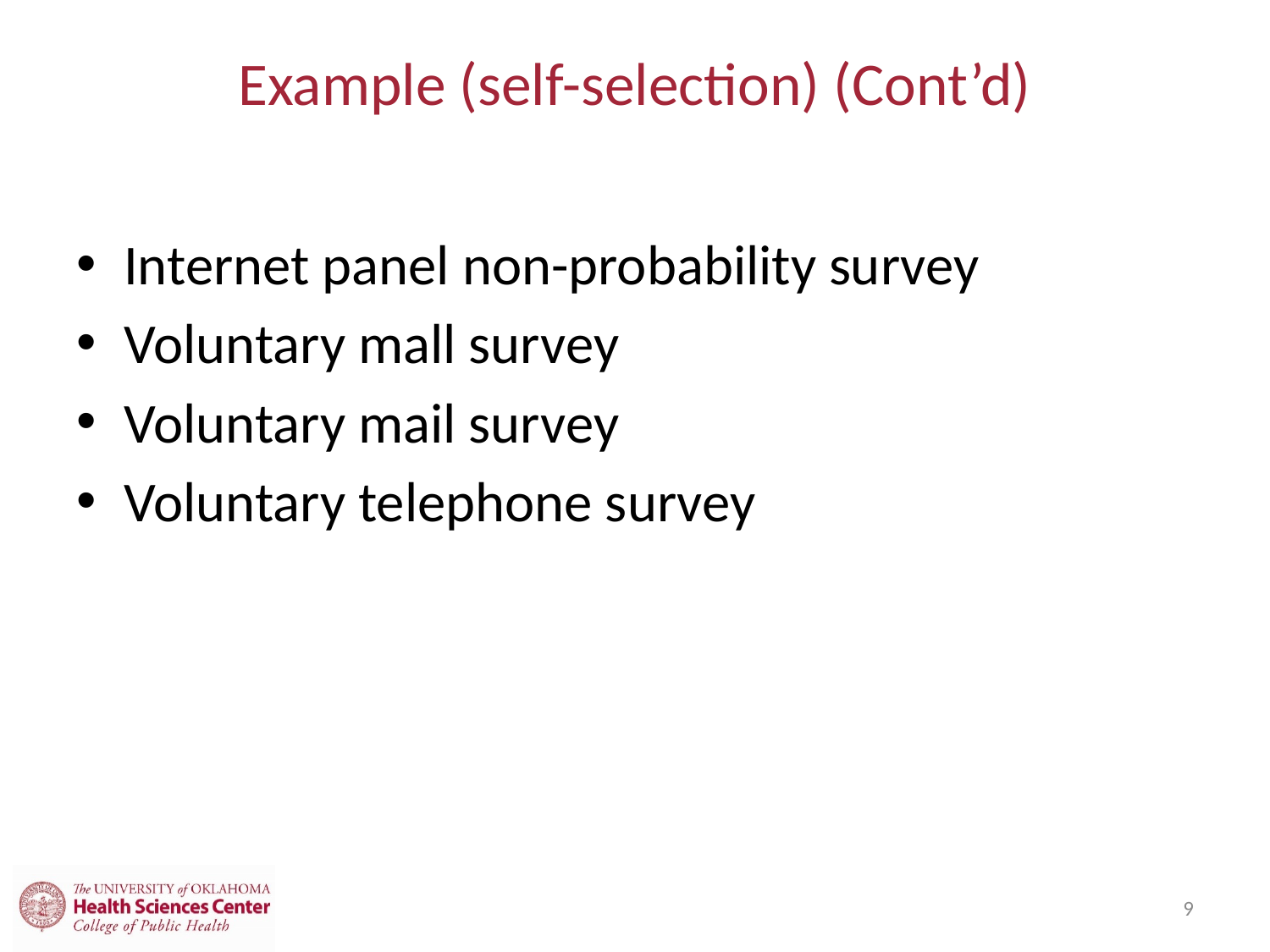

# Example (self-selection) (Cont’d)
Internet panel non-probability survey
Voluntary mall survey
Voluntary mail survey
Voluntary telephone survey
9